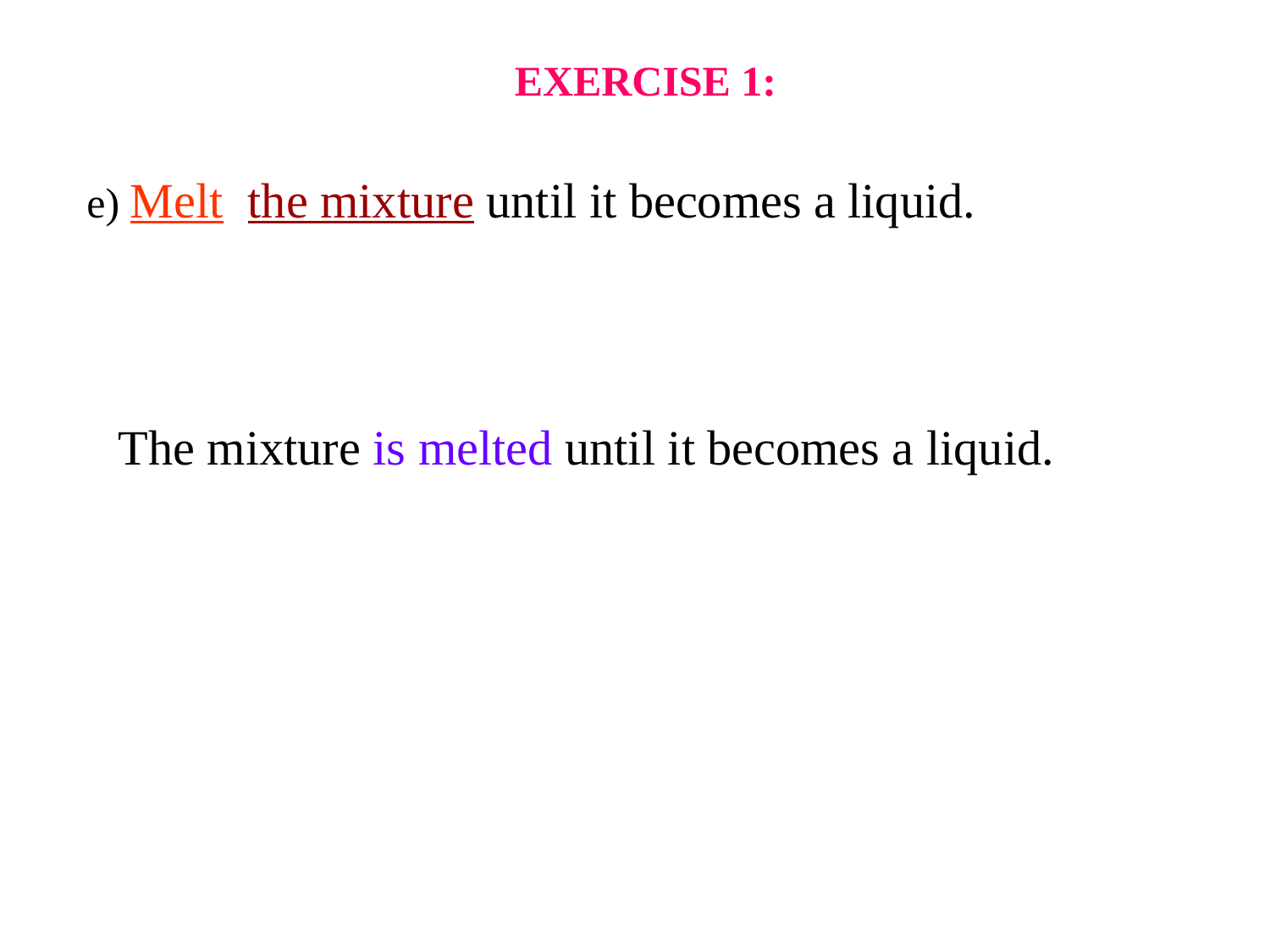

EXERCISE 1:
e) Melt  the mixture until it becomes a liquid.
The mixture is melted until it becomes a liquid.